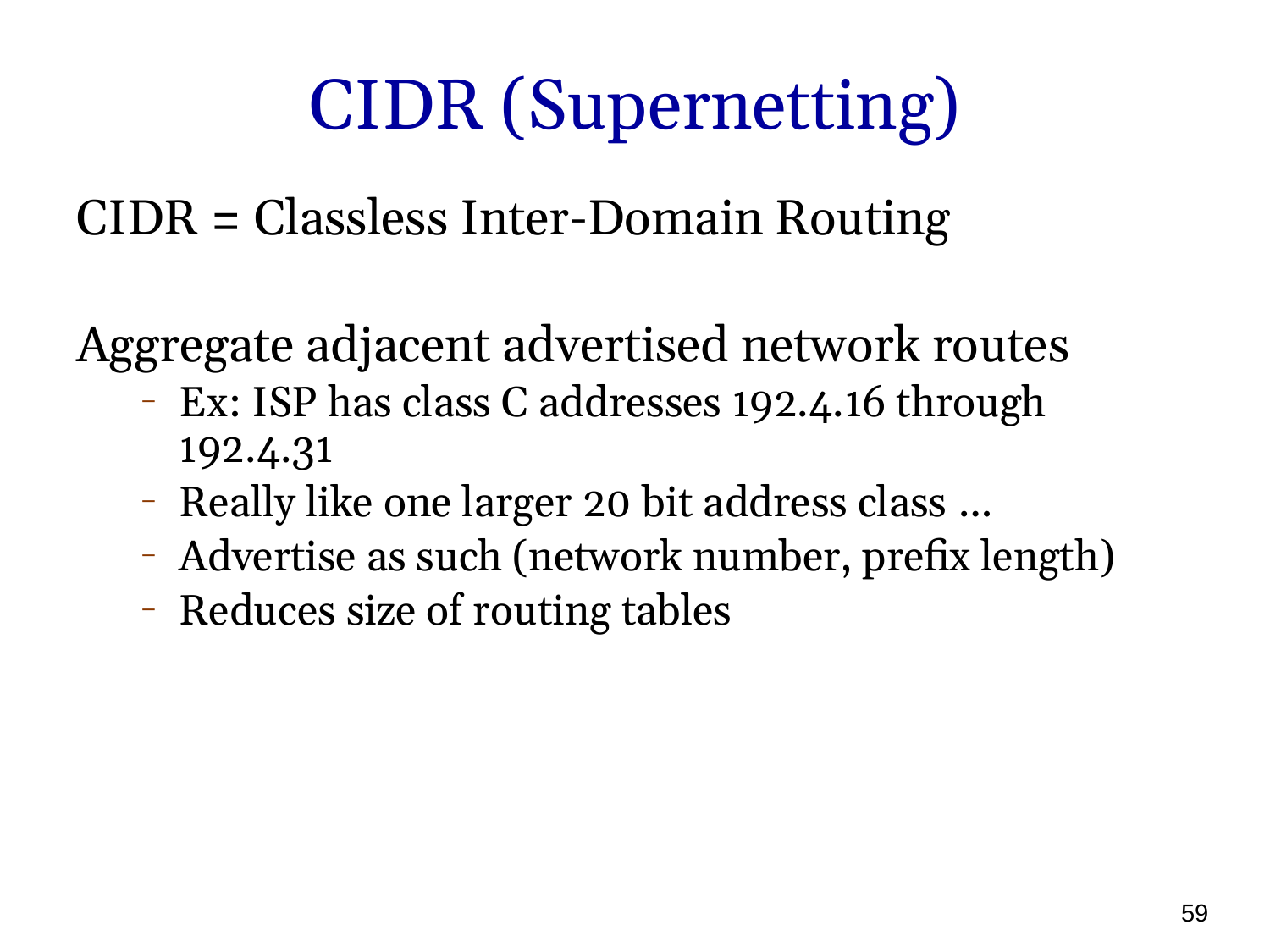

# CIDR (Supernetting)
CIDR = Classless Inter-Domain Routing

Aggregate adjacent advertised network routes
Ex: ISP has class C addresses 192.4.16 through 192.4.31
Really like one larger 20 bit address class …
Advertise as such (network number, prefix length)
Reduces size of routing tables

59